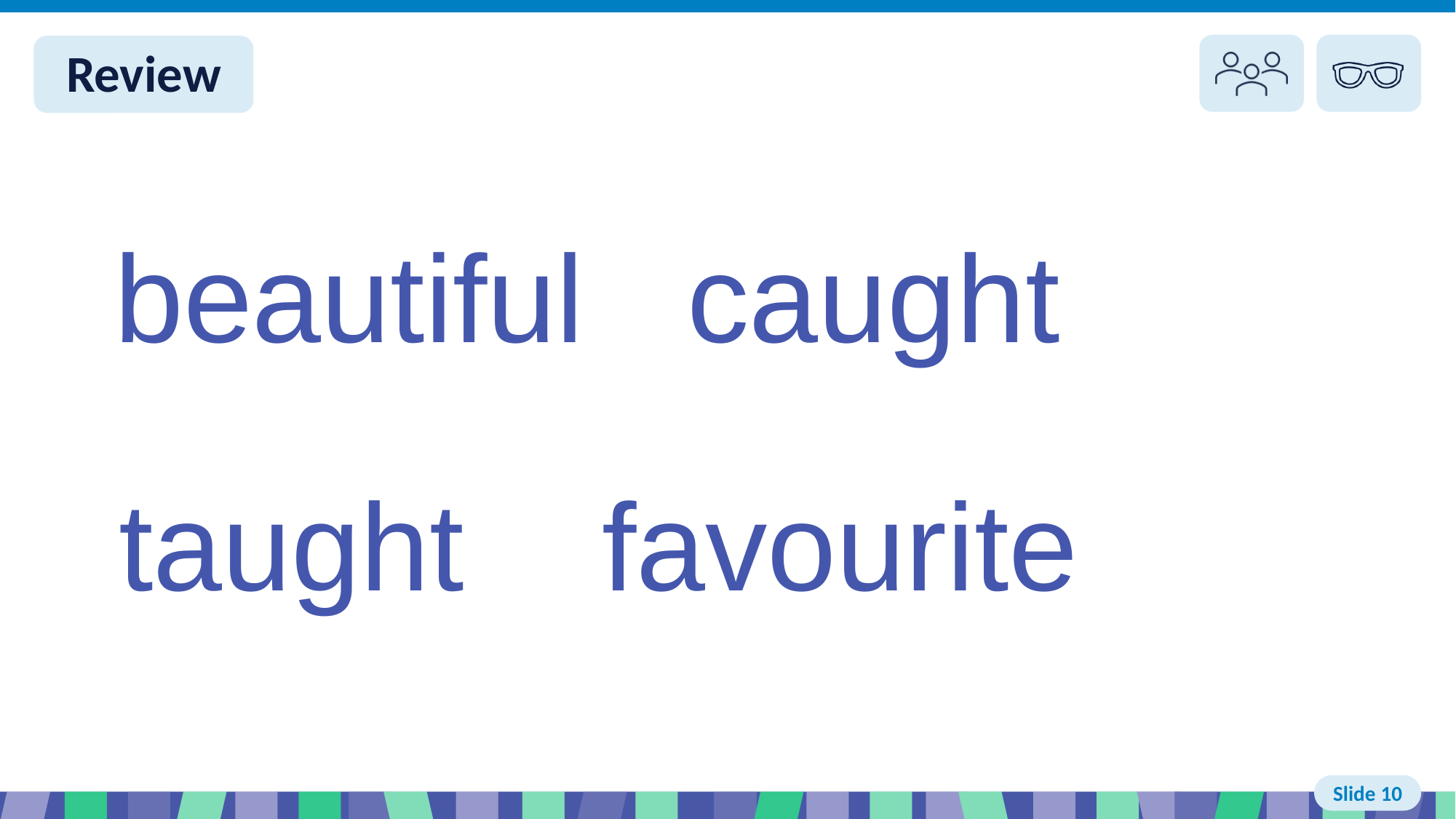

Slide 10 Review you do
beautiful   caught
taught    favourite